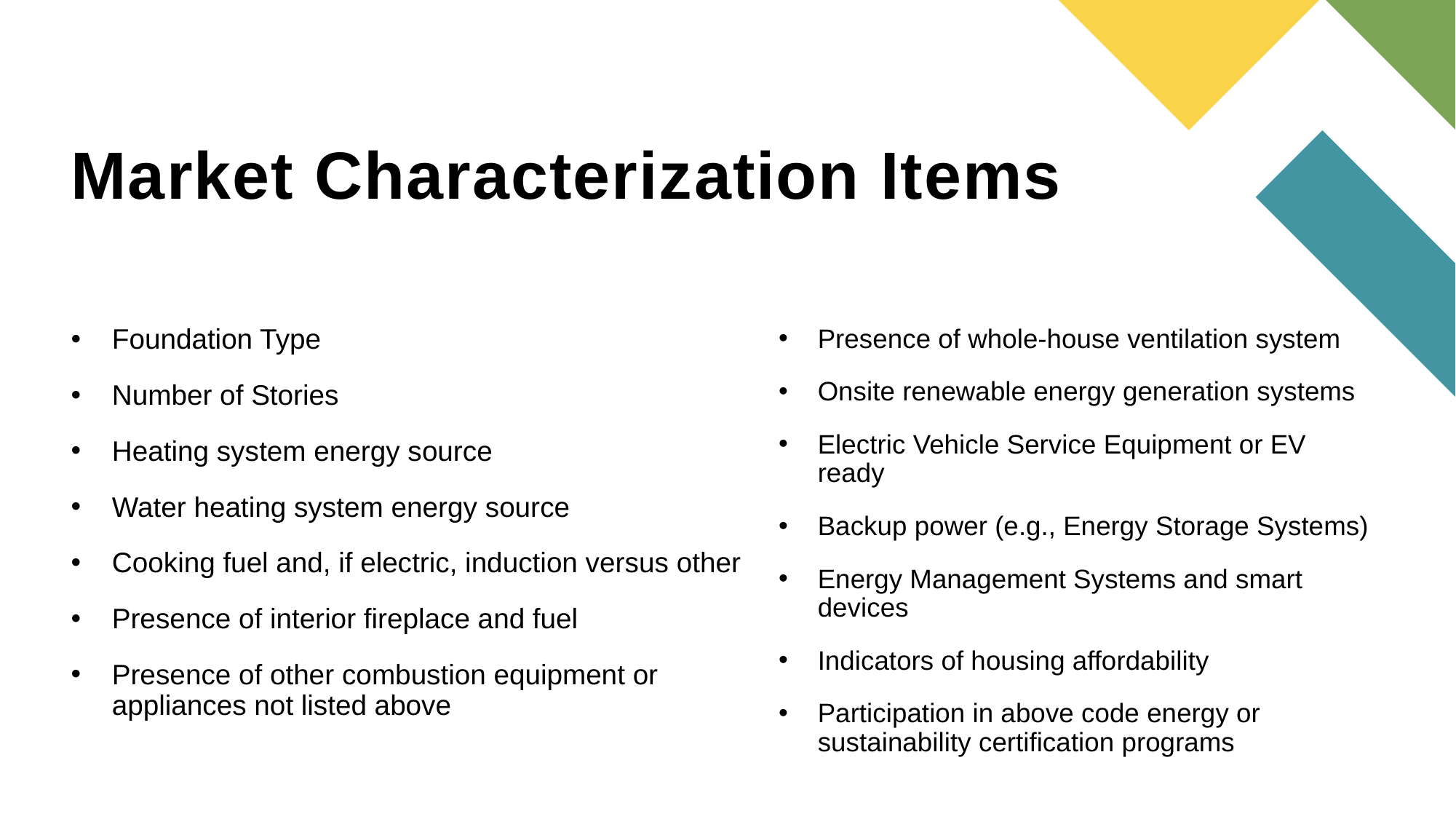

# Market Characterization Items
Presence of whole-house ventilation system
Onsite renewable energy generation systems
Electric Vehicle Service Equipment or EV ready
Backup power (e.g., Energy Storage Systems)
Energy Management Systems and smart devices
Indicators of housing affordability
Participation in above code energy or sustainability certification programs

Foundation Type
Number of Stories
Heating system energy source
Water heating system energy source
Cooking fuel and, if electric, induction versus other
Presence of interior fireplace and fuel
Presence of other combustion equipment or appliances not listed above